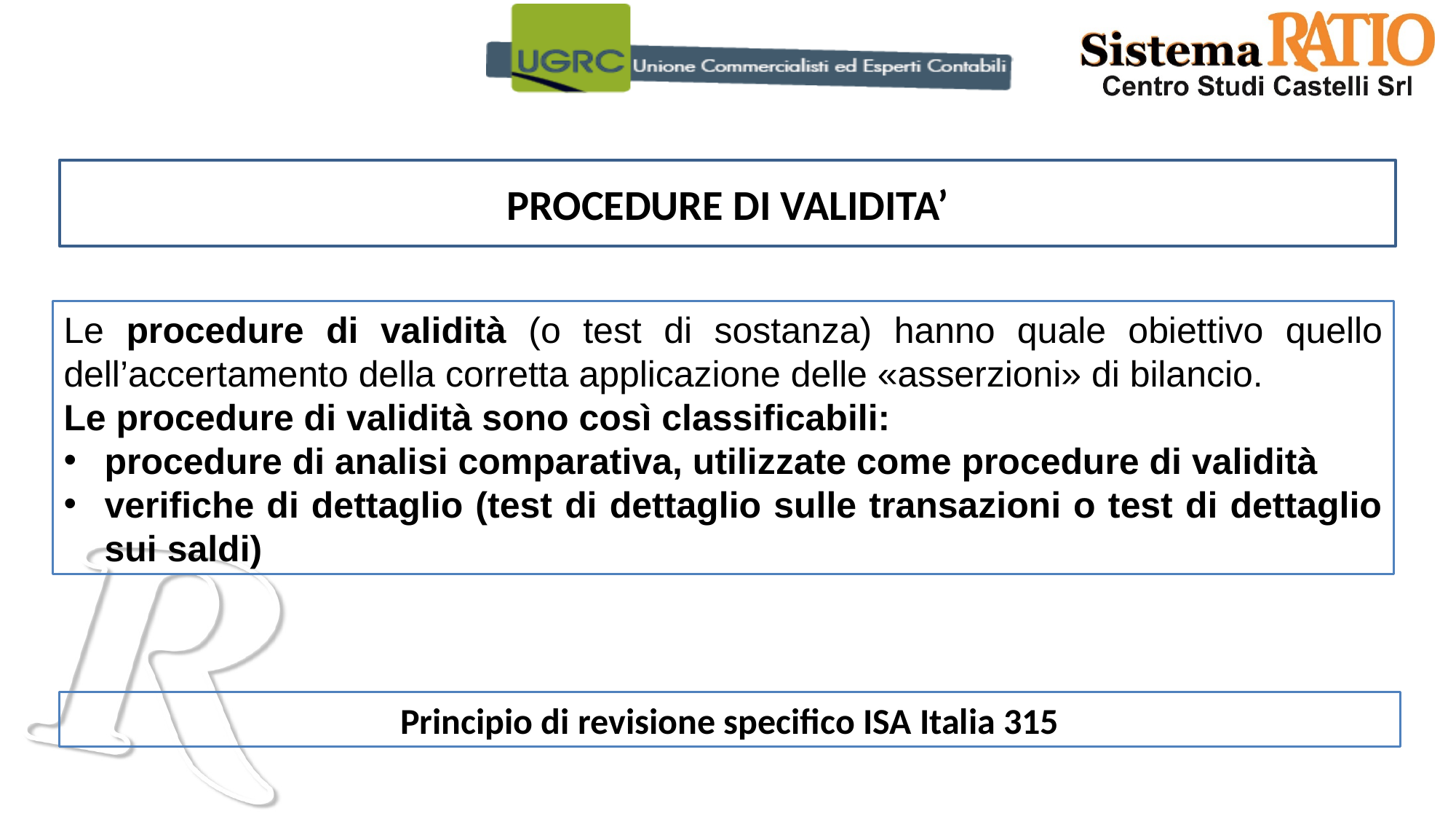

PROCEDURE DI VALIDITA’
Le procedure di validità (o test di sostanza) hanno quale obiettivo quello dell’accertamento della corretta applicazione delle «asserzioni» di bilancio.
Le procedure di validità sono così classificabili:
procedure di analisi comparativa, utilizzate come procedure di validità
verifiche di dettaglio (test di dettaglio sulle transazioni o test di dettaglio sui saldi)
Principio di revisione specifico ISA Italia 315